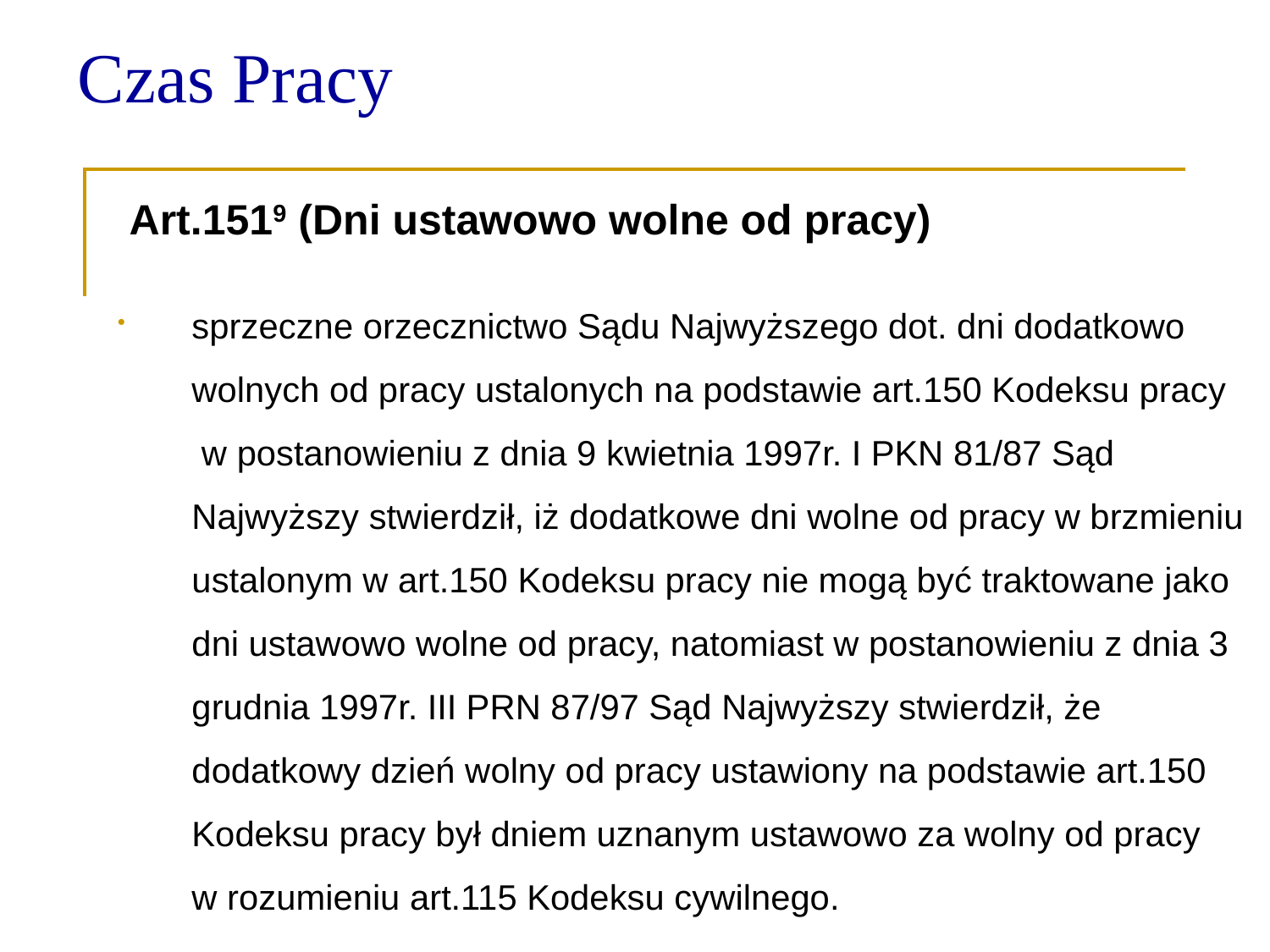

Czas Pracy
 Art.1519 (Dni ustawowo wolne od pracy)
sprzeczne orzecznictwo Sądu Najwyższego dot. dni dodatkowo wolnych od pracy ustalonych na podstawie art.150 Kodeksu pracy
 w postanowieniu z dnia 9 kwietnia 1997r. I PKN 81/87 Sąd Najwyższy stwierdził, iż dodatkowe dni wolne od pracy w brzmieniu ustalonym w art.150 Kodeksu pracy nie mogą być traktowane jako dni ustawowo wolne od pracy, natomiast w postanowieniu z dnia 3 grudnia 1997r. III PRN 87/97 Sąd Najwyższy stwierdził, że dodatkowy dzień wolny od pracy ustawiony na podstawie art.150 Kodeksu pracy był dniem uznanym ustawowo za wolny od pracy
w rozumieniu art.115 Kodeksu cywilnego.